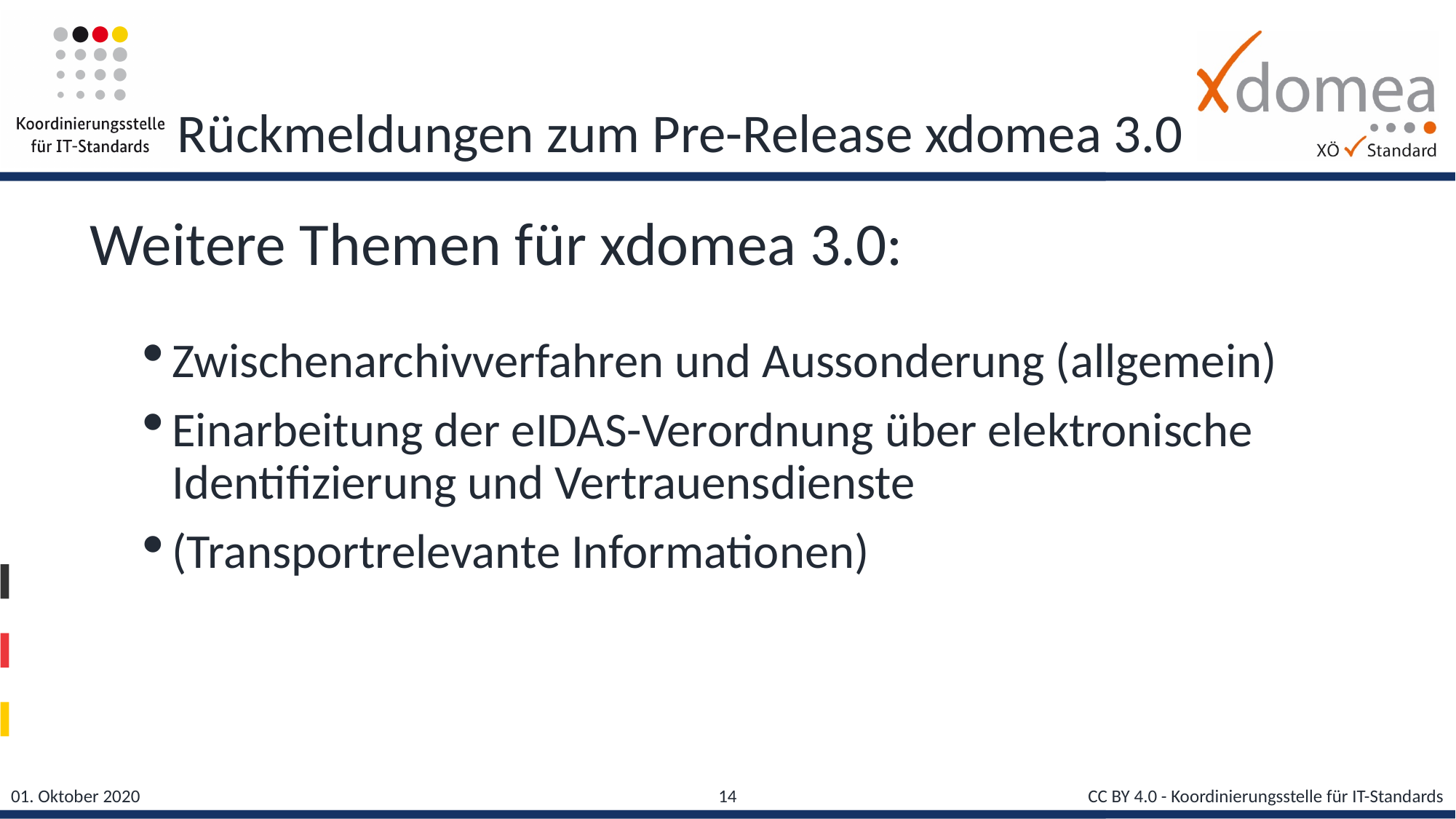

# Rückmeldungen zum Pre-Release xdomea 3.0
Weitere Themen für xdomea 3.0:

Zwischenarchivverfahren und Aussonderung (allgemein)
Einarbeitung der eIDAS-Verordnung über elektronische Identifizierung und Vertrauensdienste
(Transportrelevante Informationen)

14
CC BY 4.0 - Koordinierungsstelle für IT-Standards